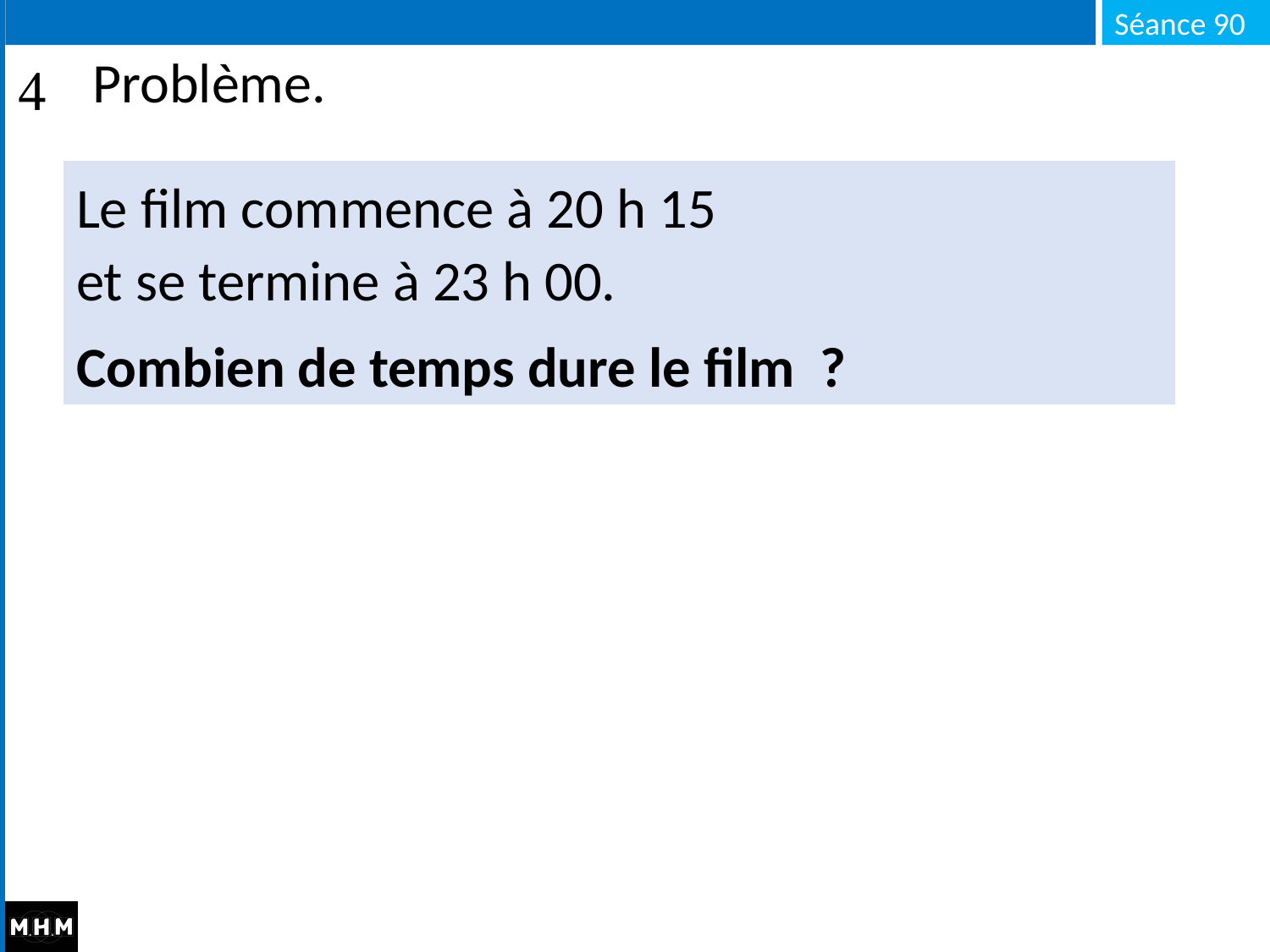

# Problème.
Le film commence à 20 h 15                                   et se termine à 23 h 00.
Combien de temps dure le film  ?